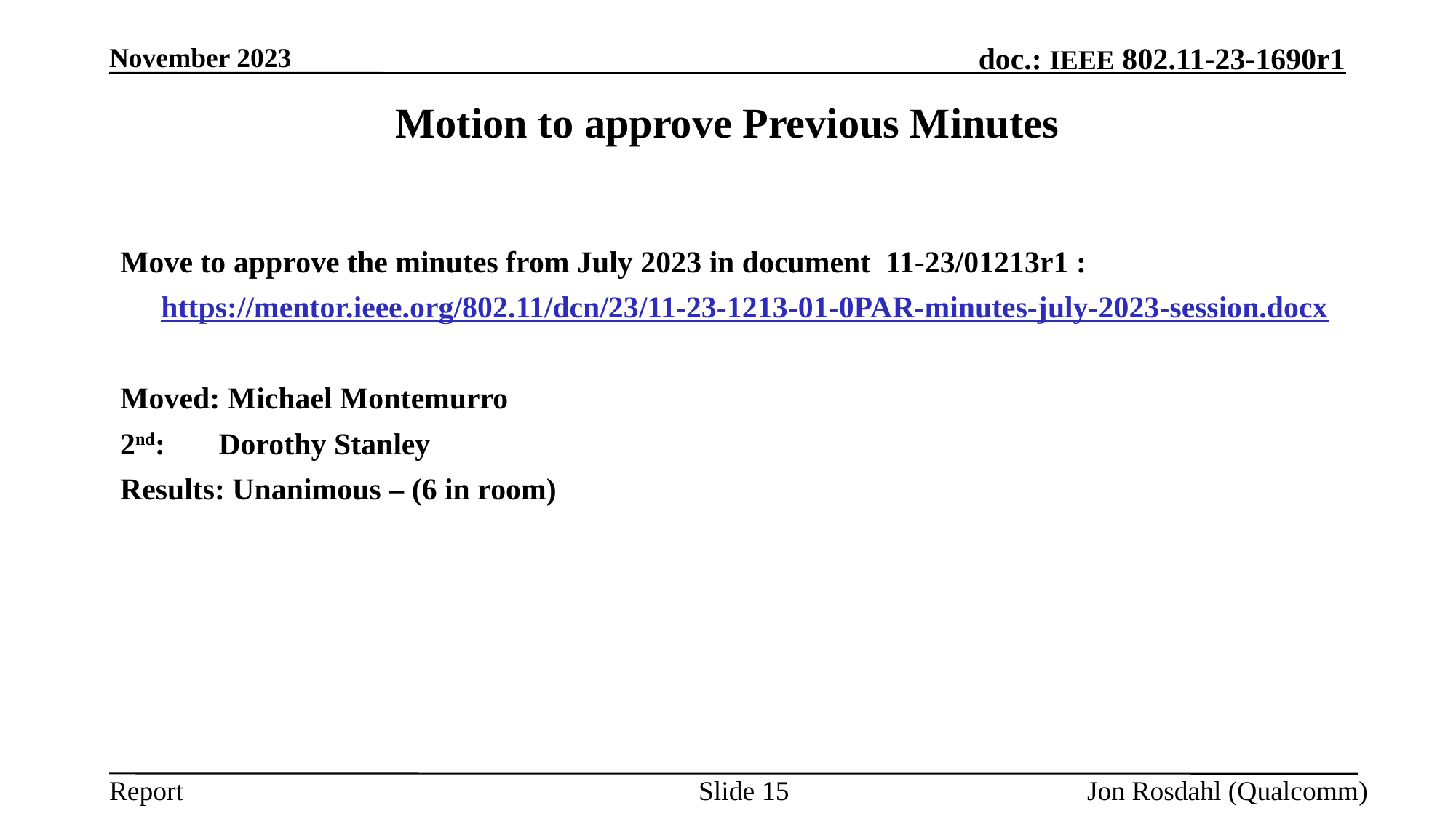

November 2023
# Motion to approve Previous Minutes
Move to approve the minutes from July 2023 in document  11-23/01213r1 :
	https://mentor.ieee.org/802.11/dcn/23/11-23-1213-01-0PAR-minutes-july-2023-session.docx

Moved: Michael Montemurro
2nd:       Dorothy Stanley
Results: Unanimous – (6 in room)
Slide 15
Jon Rosdahl (Qualcomm)